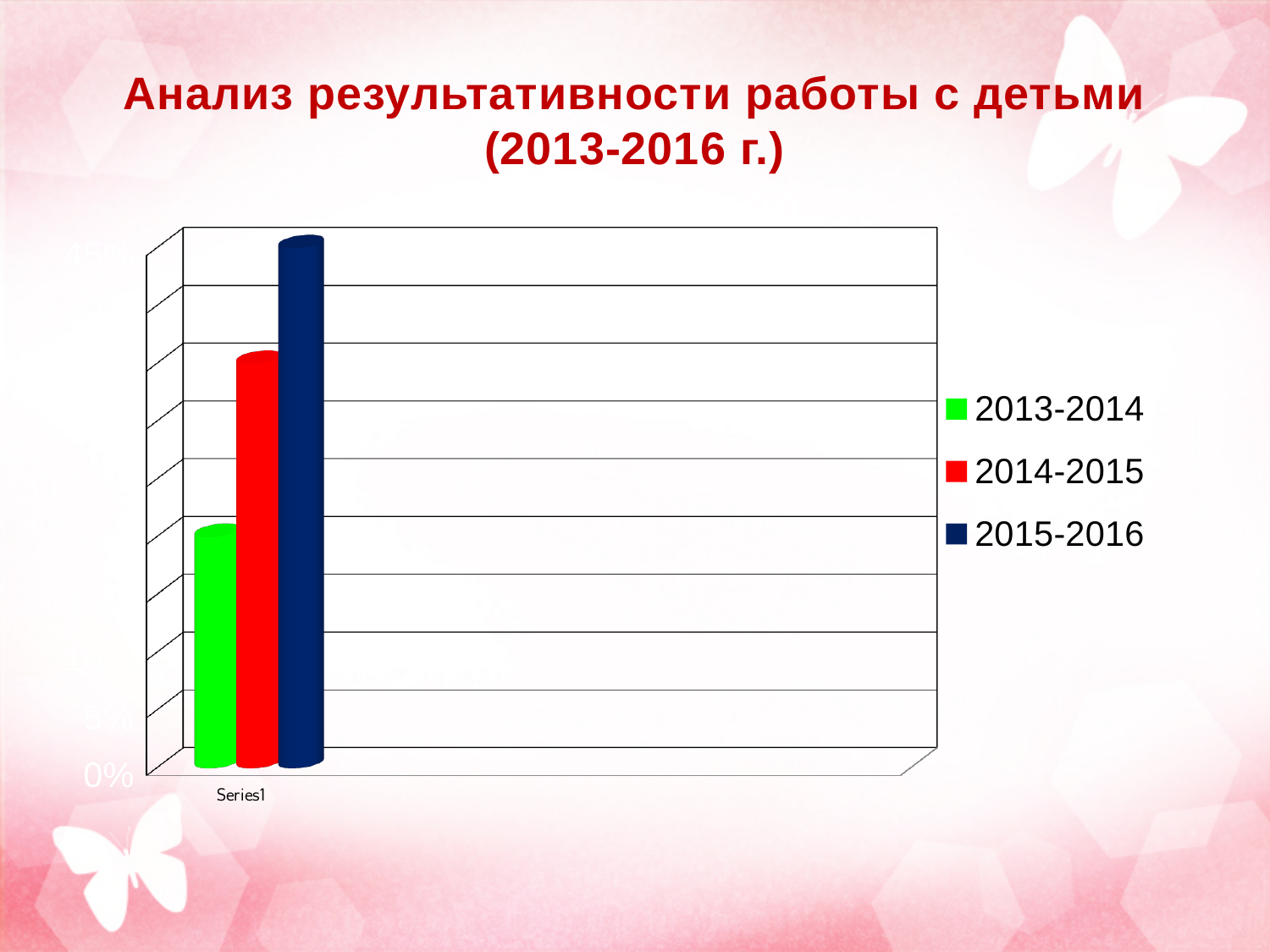

# Анализ результативности работы с детьми (2013-2016 г.) 2013-2014 год

[unsupported chart]